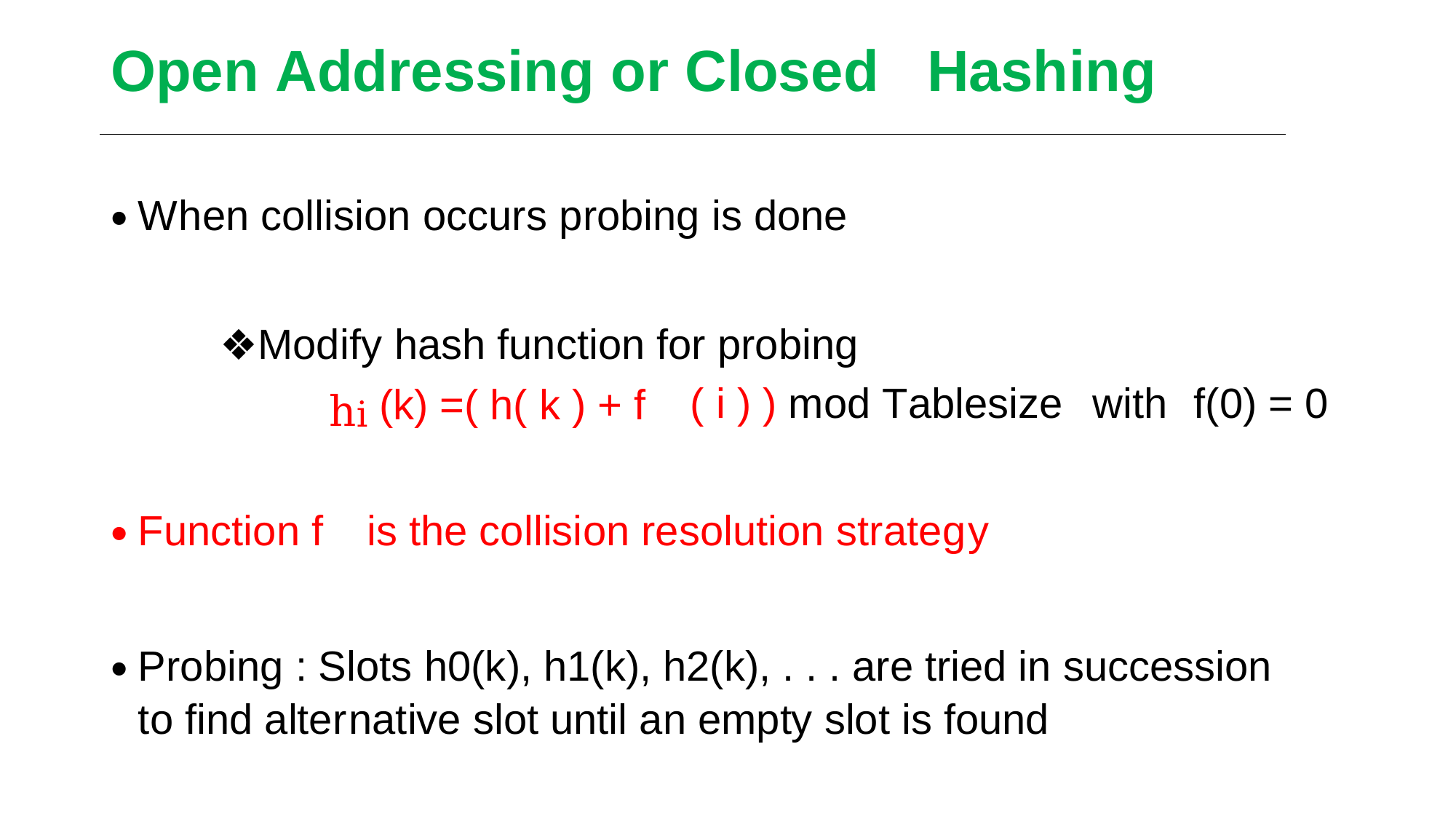

Open Addressing or Closed
Hashing

•
When collision occurs probing is done
❖Modify hash function for probing
hi (k) =( h( k ) + f
( i ) ) mod Tablesize
with
f(0) = 0
•
Function f
is the collision resolution strategy
•
Probing : Slots h0(k), h1(k), h2(k), . . . are tried in succession
to find alternative slot until an empty slot is found